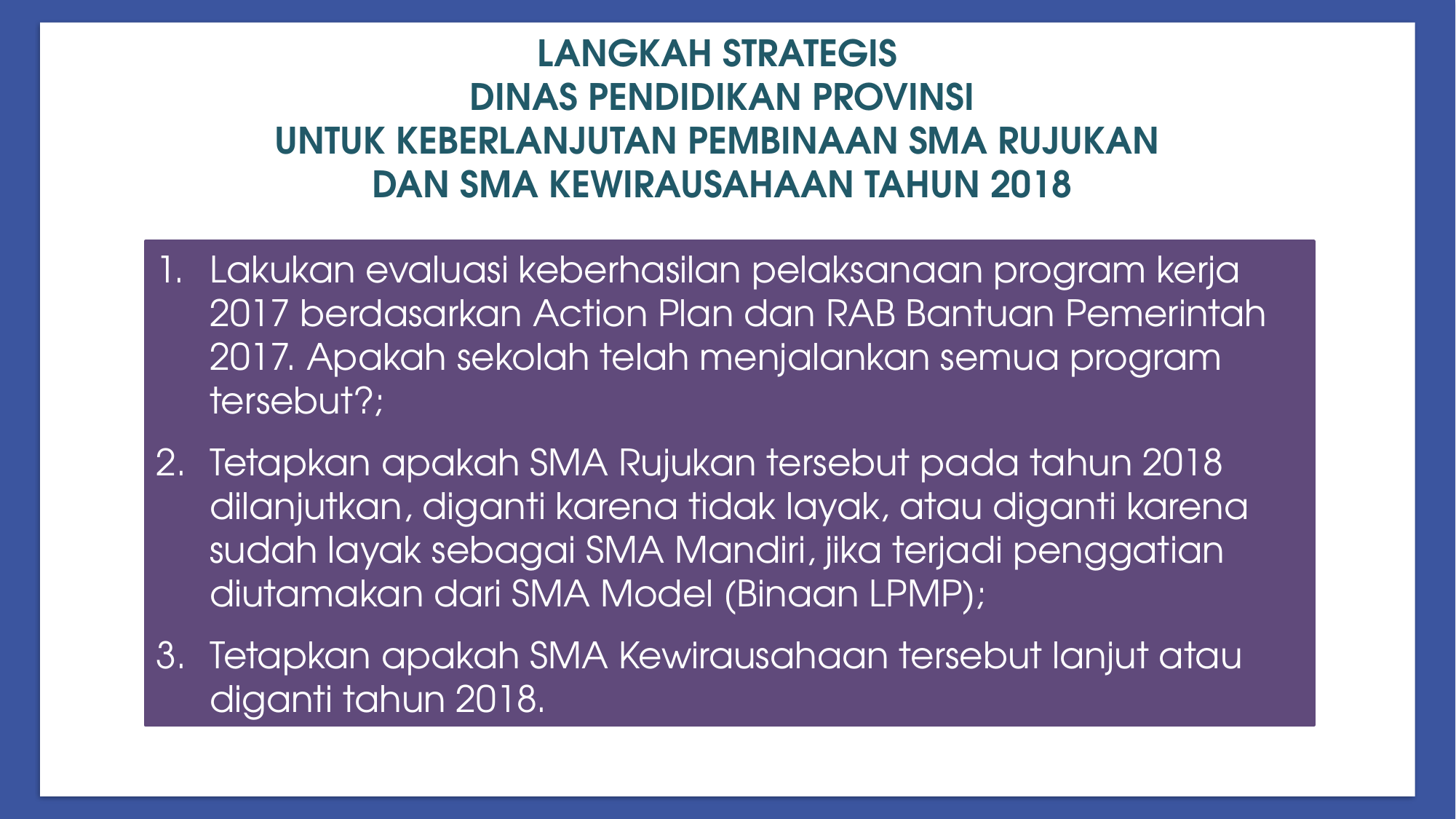

LANGKAH STRATEGIS
DINAS PENDIDIKAN PROVINSI
UNTUK KEBERLANJUTAN PEMBINAAN SMA RUJUKAN
DAN SMA KEWIRAUSAHAAN TAHUN 2018
Lakukan evaluasi keberhasilan pelaksanaan program kerja 2017 berdasarkan Action Plan dan RAB Bantuan Pemerintah 2017. Apakah sekolah telah menjalankan semua program tersebut?;
Tetapkan apakah SMA Rujukan tersebut pada tahun 2018 dilanjutkan, diganti karena tidak layak, atau diganti karena sudah layak sebagai SMA Mandiri, jika terjadi penggatian diutamakan dari SMA Model (Binaan LPMP);
Tetapkan apakah SMA Kewirausahaan tersebut lanjut atau diganti tahun 2018.